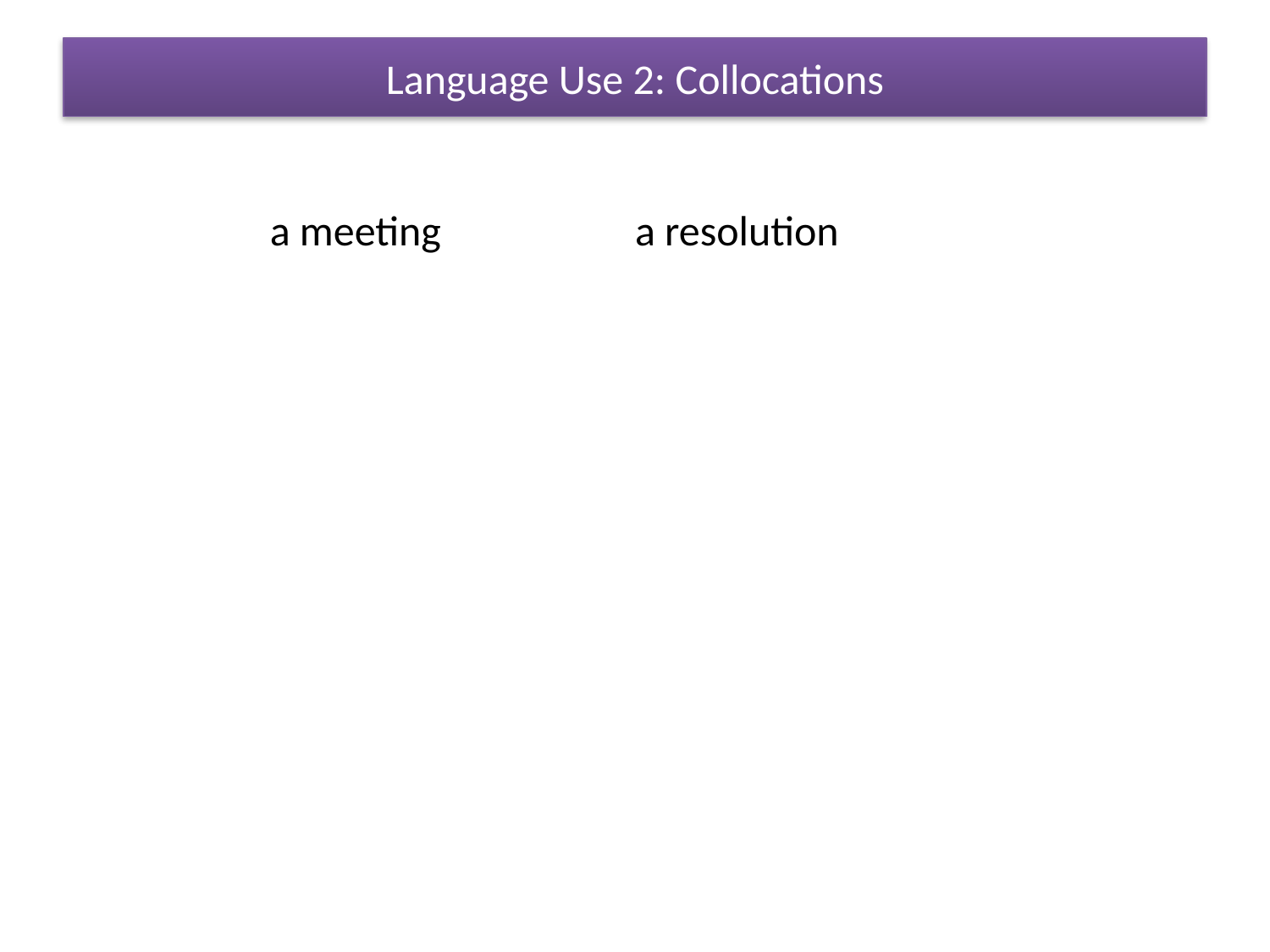

# Language Use 2: Collocations

a meeting

a resolution